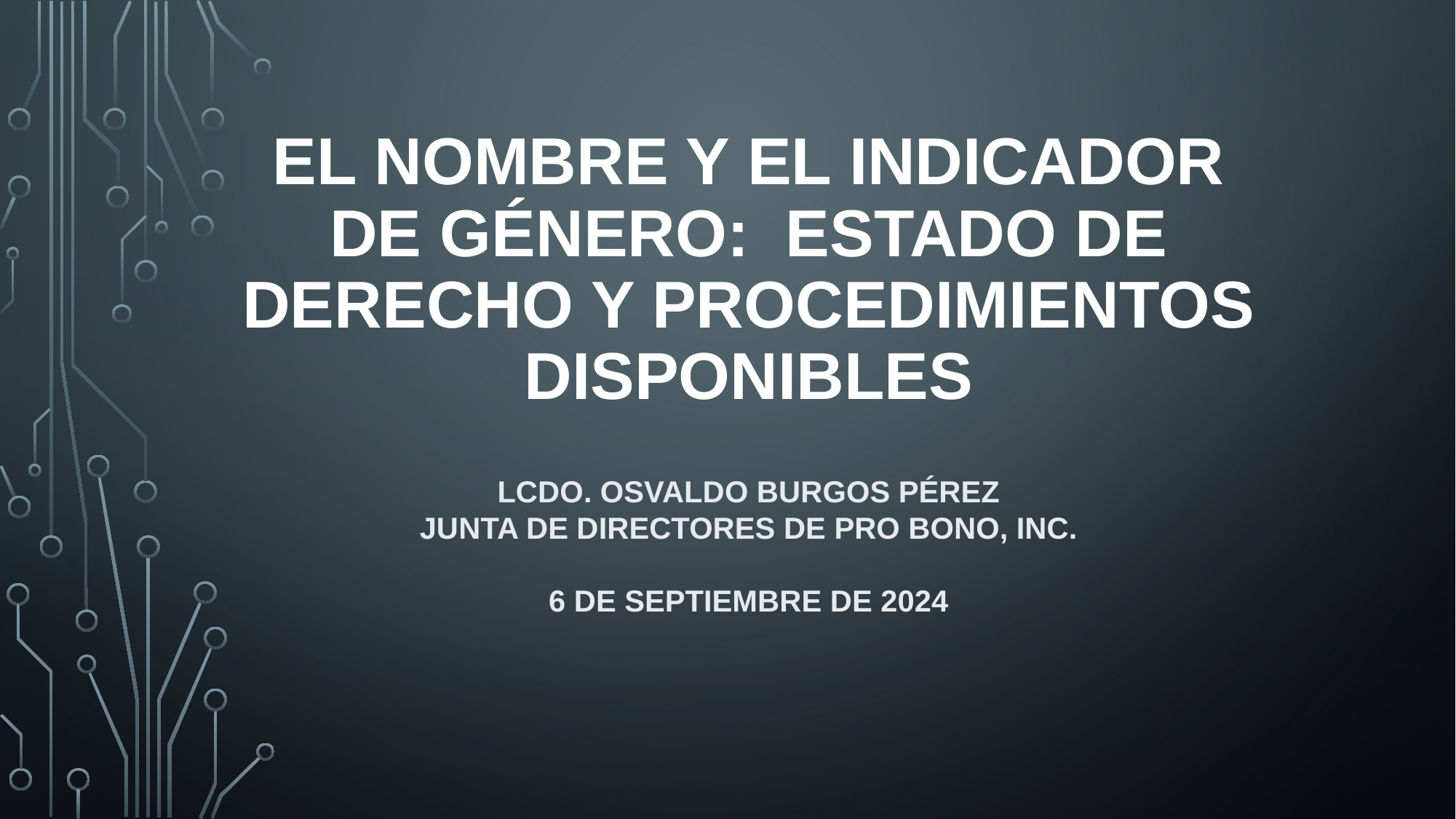

# EL NOMBRE Y EL INDICADOR DE GéNERO:  ESTADO DE DERECHO Y PROCEDIMIENTOS DISPONIBLES

LCDO. Osvaldo Burgos Pérez
Junta de directores de pro bono, inc.

6 de septiembre de 2024